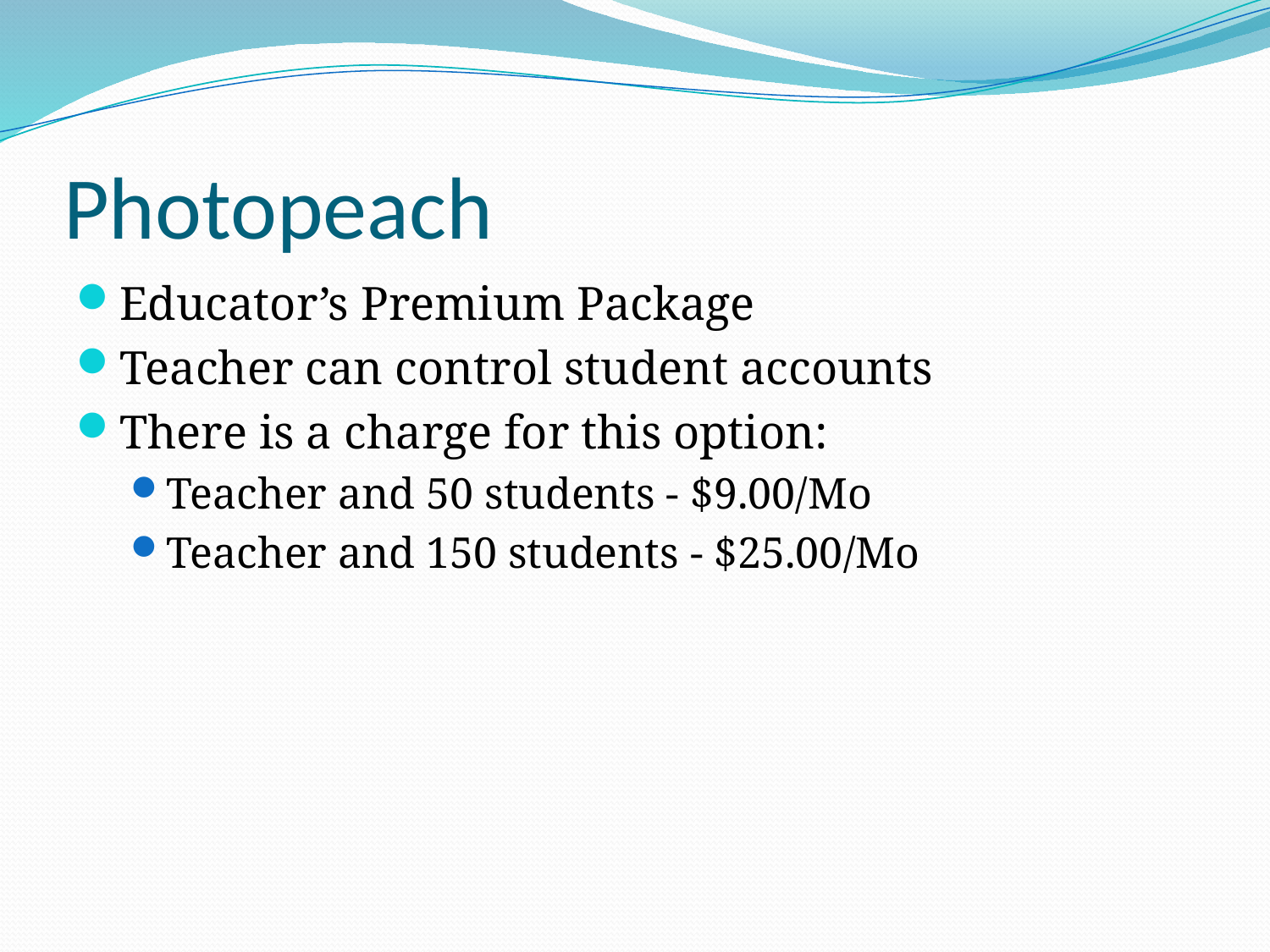

# Photopeach
Educator’s Premium Package
Teacher can control student accounts
There is a charge for this option:
Teacher and 50 students - $9.00/Mo
Teacher and 150 students - $25.00/Mo